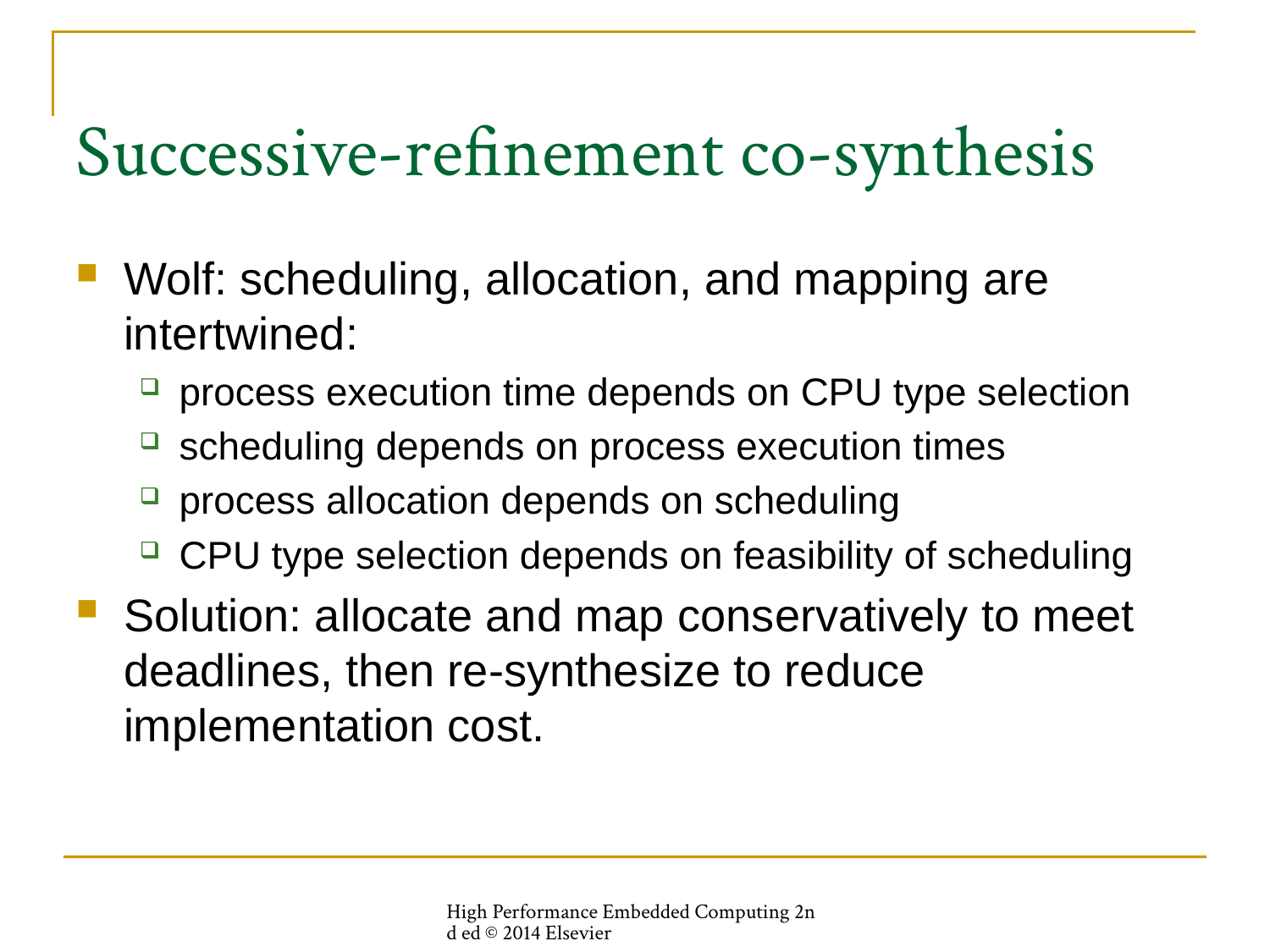

# Successive-refinement co-synthesis
Wolf: scheduling, allocation, and mapping are intertwined:
process execution time depends on CPU type selection
scheduling depends on process execution times
process allocation depends on scheduling
CPU type selection depends on feasibility of scheduling
Solution: allocate and map conservatively to meet deadlines, then re-synthesize to reduce implementation cost.
High Performance Embedded Computing 2nd ed © 2014 Elsevier